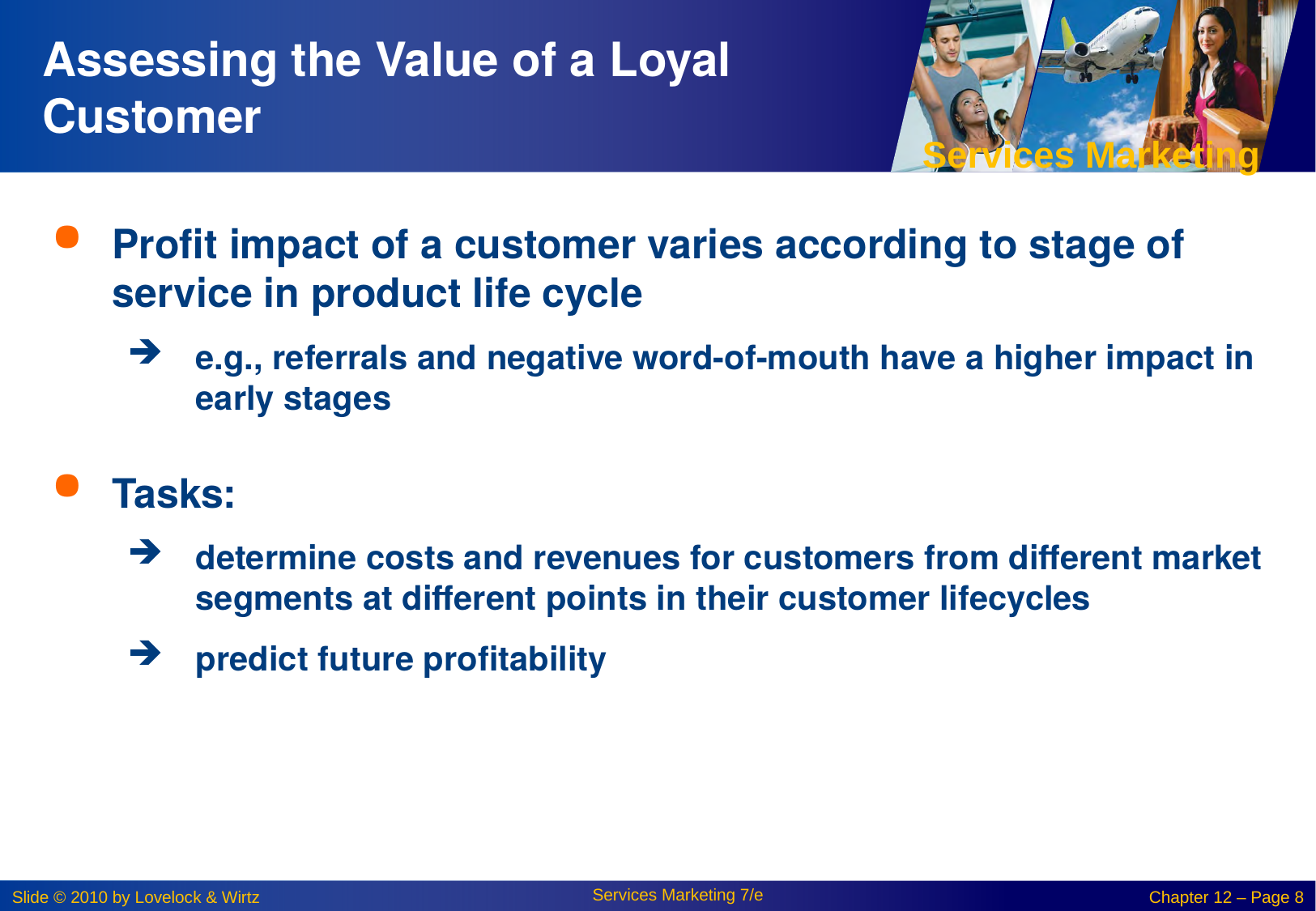

# Assessing the Value of a Loyal Customer
Profit impact of a customer varies according to stage of service in product life cycle
e.g., referrals and negative word-of-mouth have a higher impact in early stages
Tasks:
determine costs and revenues for customers from different market segments at different points in their customer lifecycles
predict future profitability